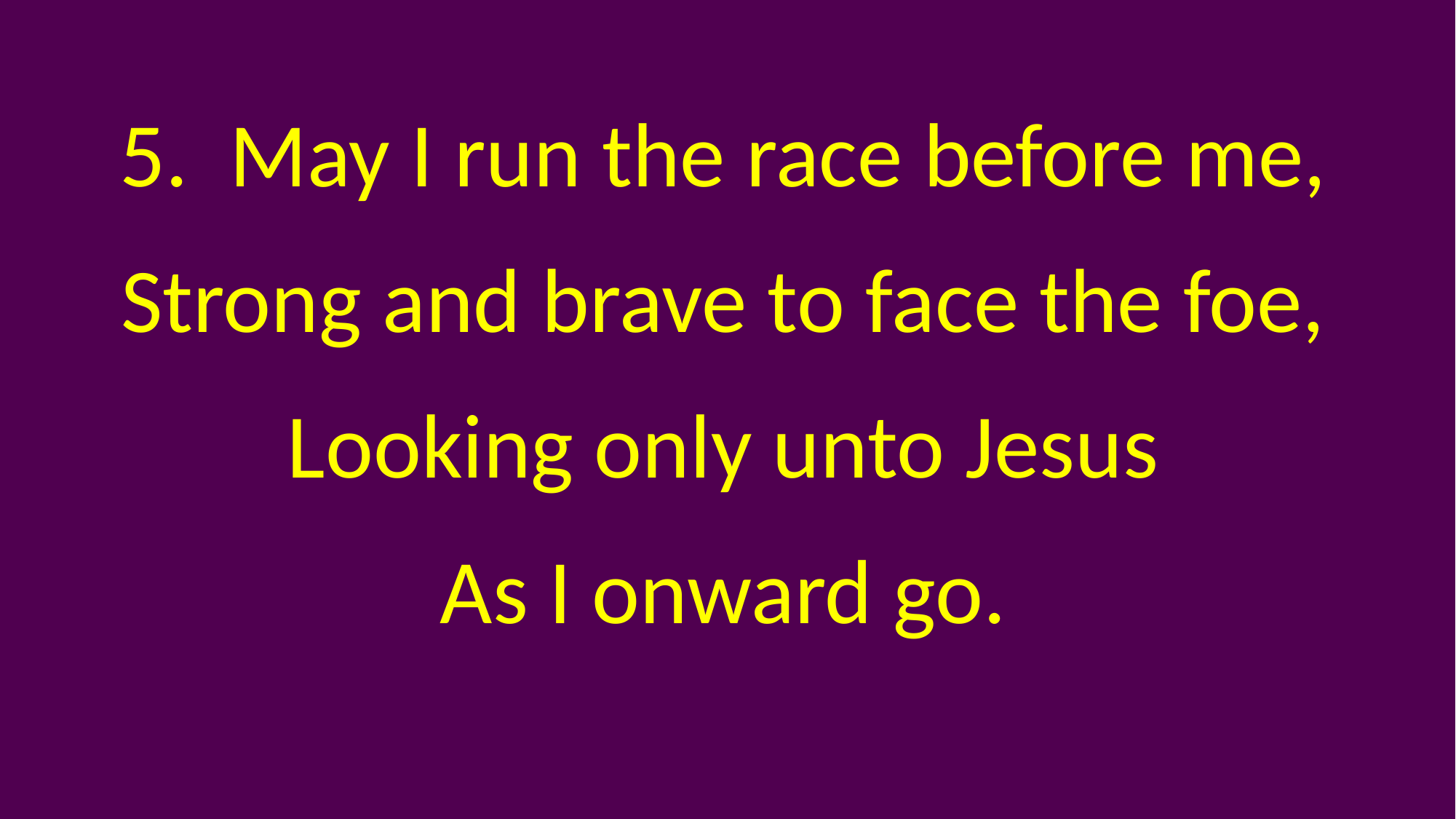

5.  May I run the race before me,
Strong and brave to face the foe,
 Looking only unto Jesus
As I onward go.